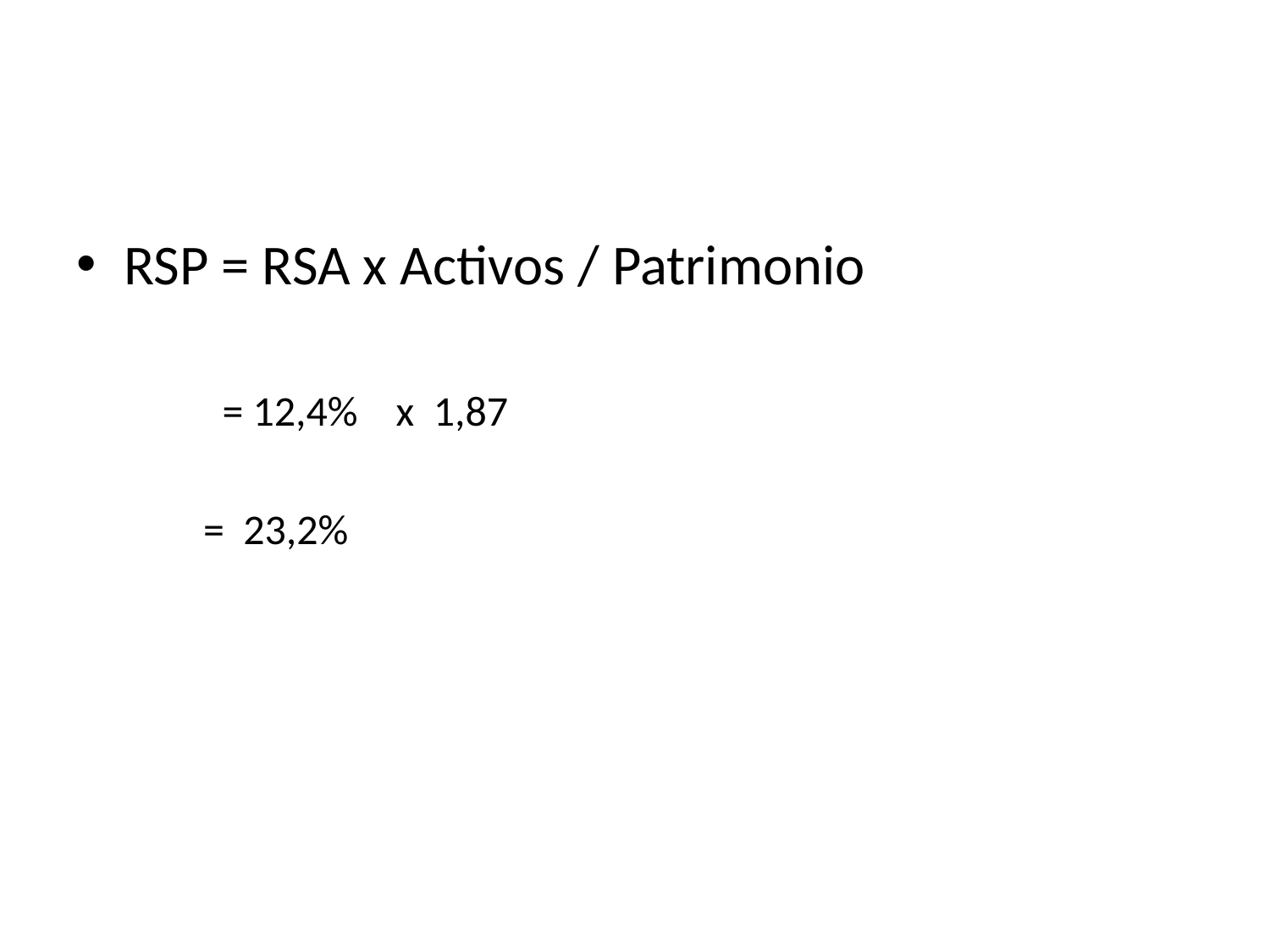

#
RSP = RSA x Activos / Patrimonio

  = 12,4%    x  1,87

=  23,2%